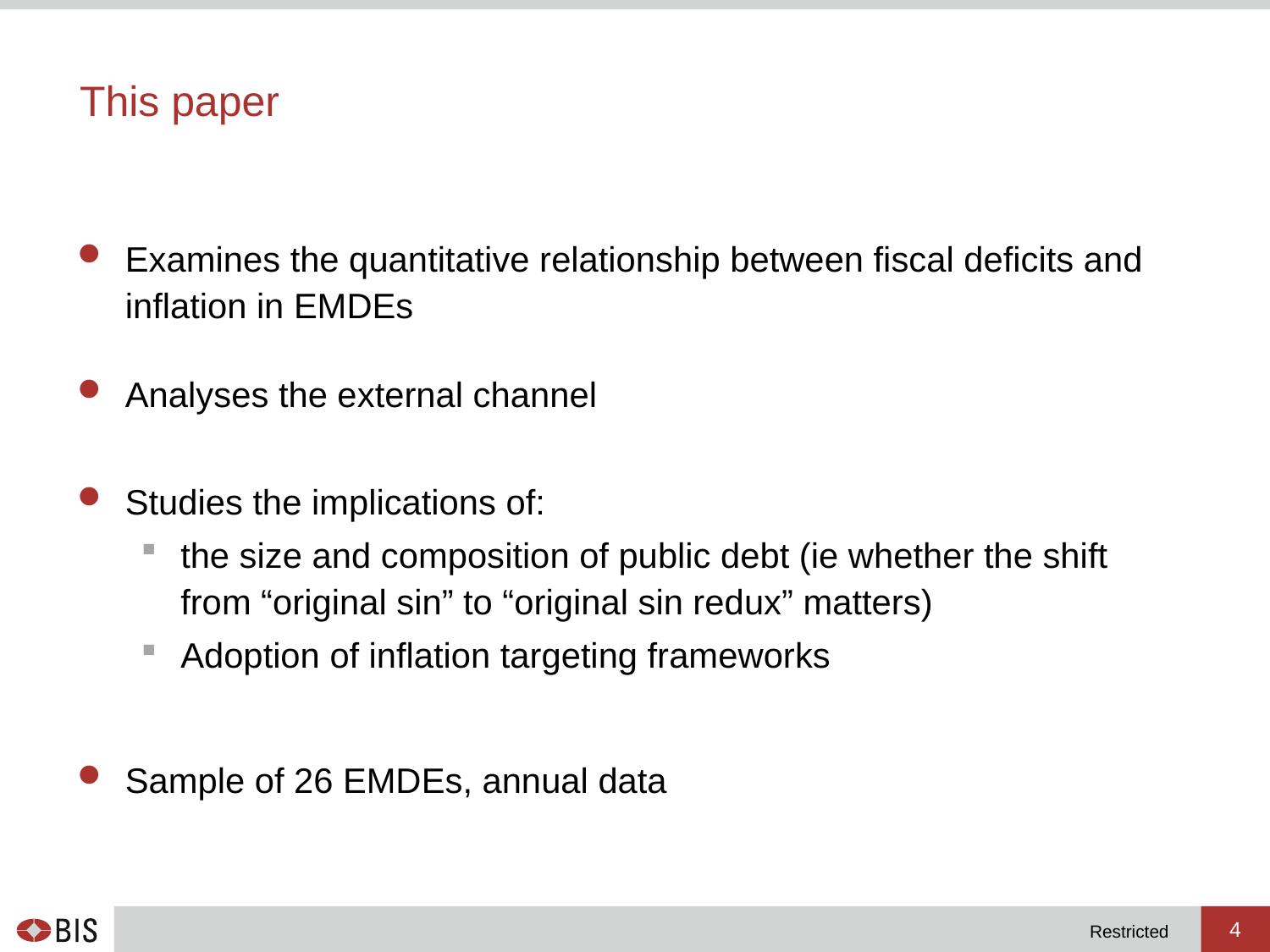

# This paper
Examines the quantitative relationship between fiscal deficits and inflation in EMDEs
Analyses the external channel

Studies the implications of:
the size and composition of public debt (ie whether the shift from “original sin” to “original sin redux” matters)
Adoption of inflation targeting frameworks

Sample of 26 EMDEs, annual data

4